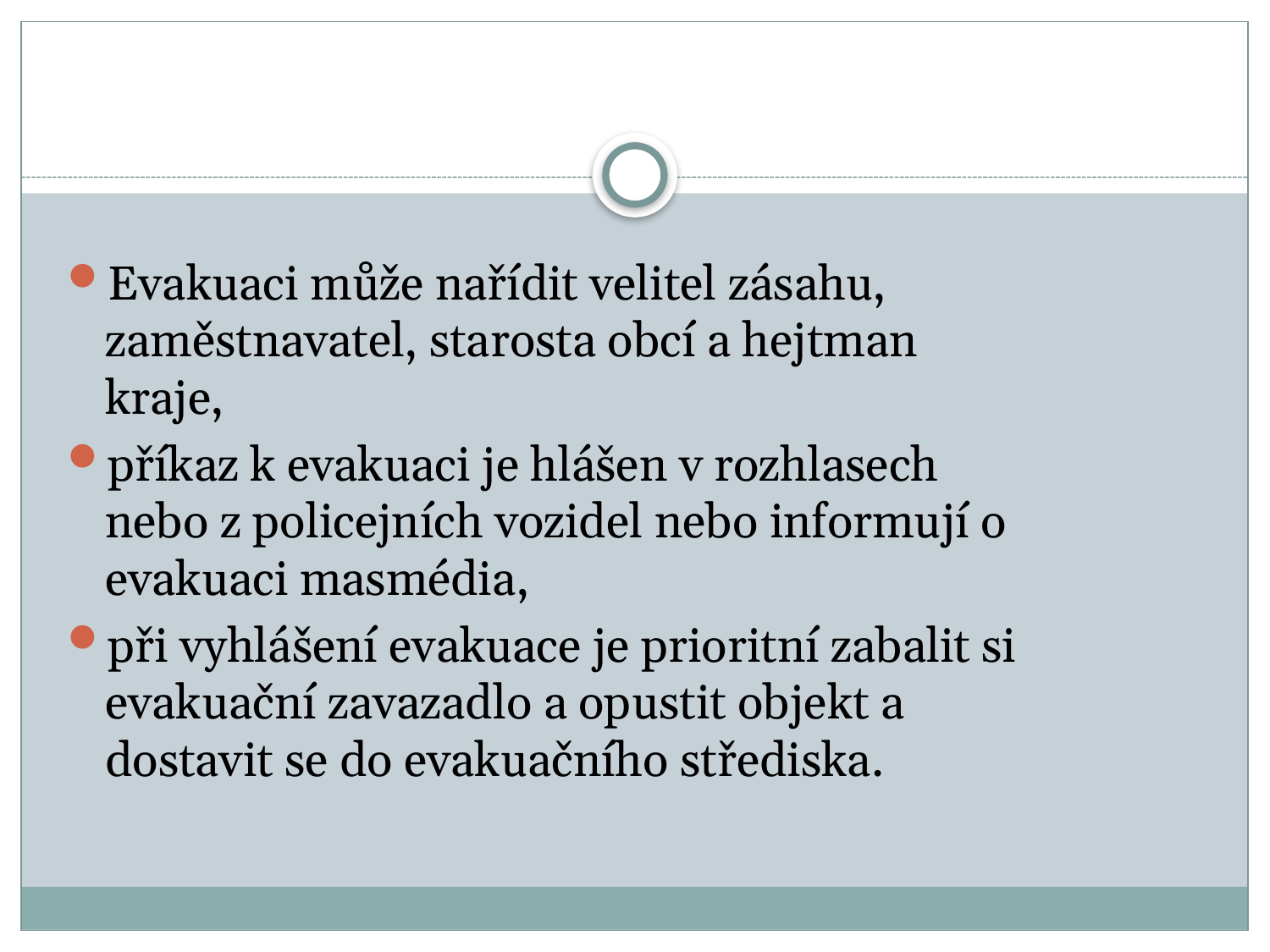

Evakuaci může nařídit velitel zásahu, zaměstnavatel, starosta obcí a hejtman kraje,
příkaz k evakuaci je hlášen v rozhlasech nebo z policejních vozidel nebo informují o evakuaci masmédia,
při vyhlášení evakuace je prioritní zabalit si evakuační zavazadlo a opustit objekt a dostavit se do evakuačního střediska.